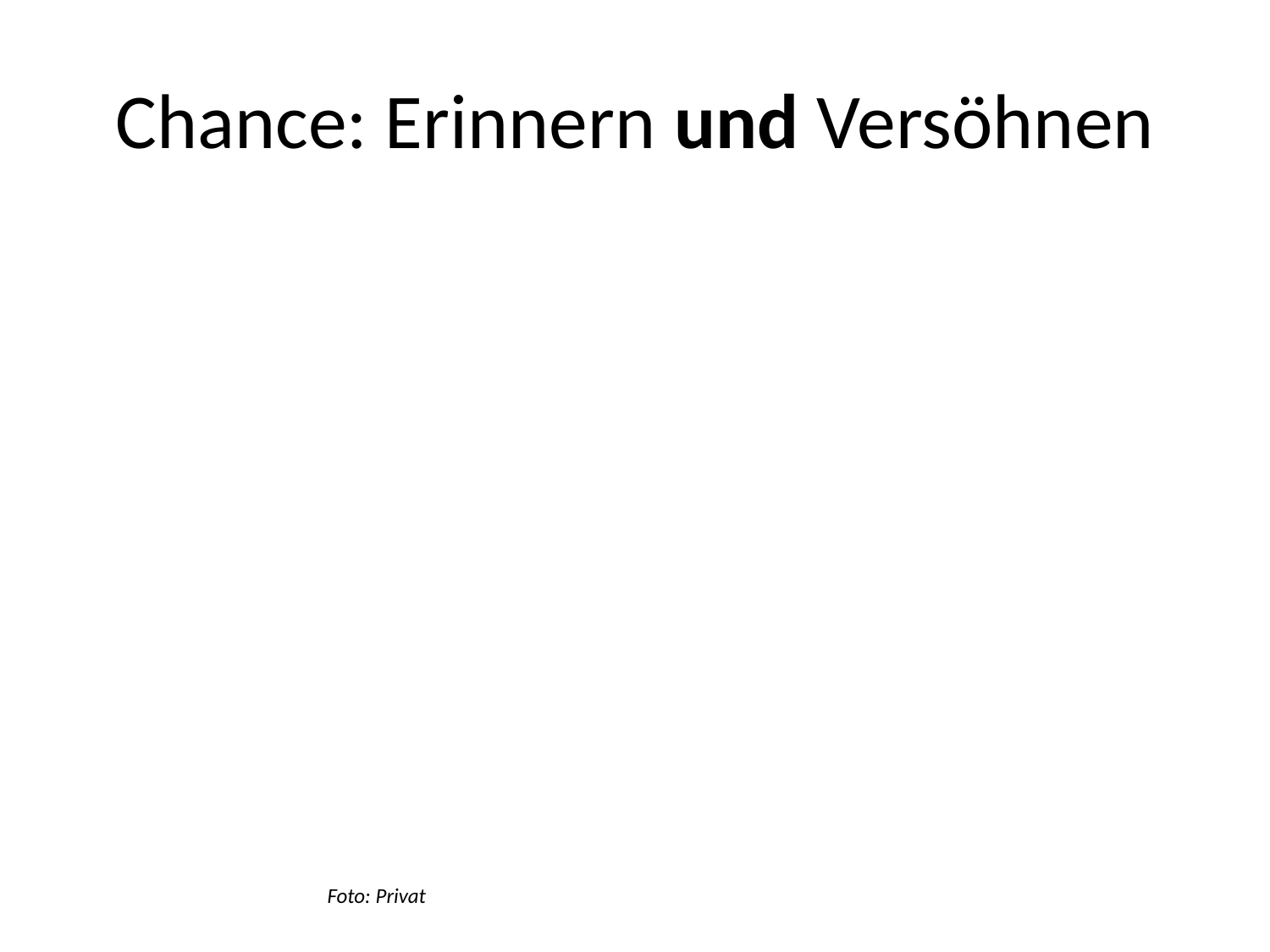

# Chance: Erinnern und Versöhnen

Foto: Privat